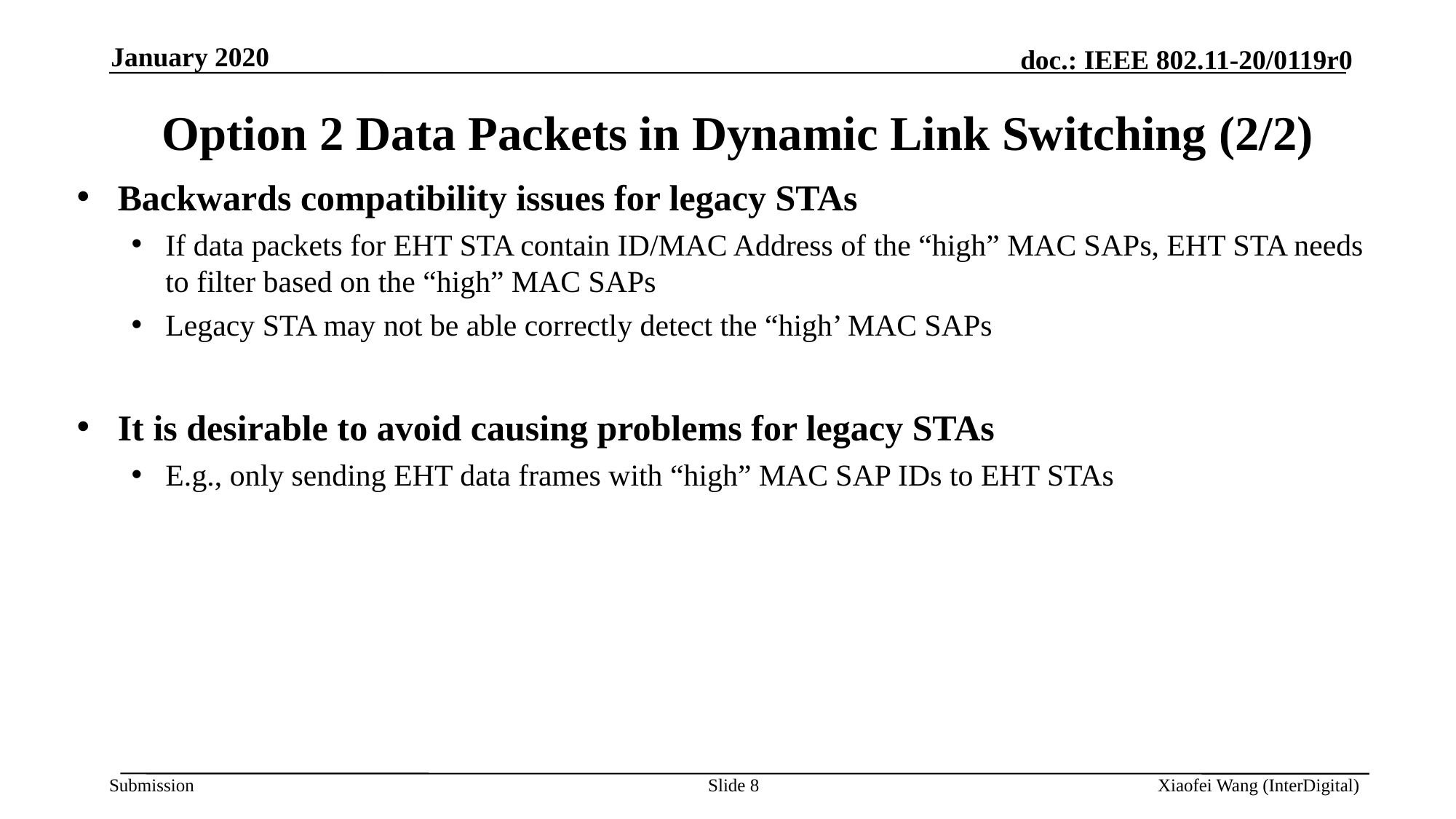

January 2020
# Option 2 Data Packets in Dynamic Link Switching (2/2)
Backwards compatibility issues for legacy STAs
If data packets for EHT STA contain ID/MAC Address of the “high” MAC SAPs, EHT STA needs to filter based on the “high” MAC SAPs
Legacy STA may not be able correctly detect the “high’ MAC SAPs

It is desirable to avoid causing problems for legacy STAs
E.g., only sending EHT data frames with “high” MAC SAP IDs to EHT STAs

Slide 8
Xiaofei Wang (InterDigital)